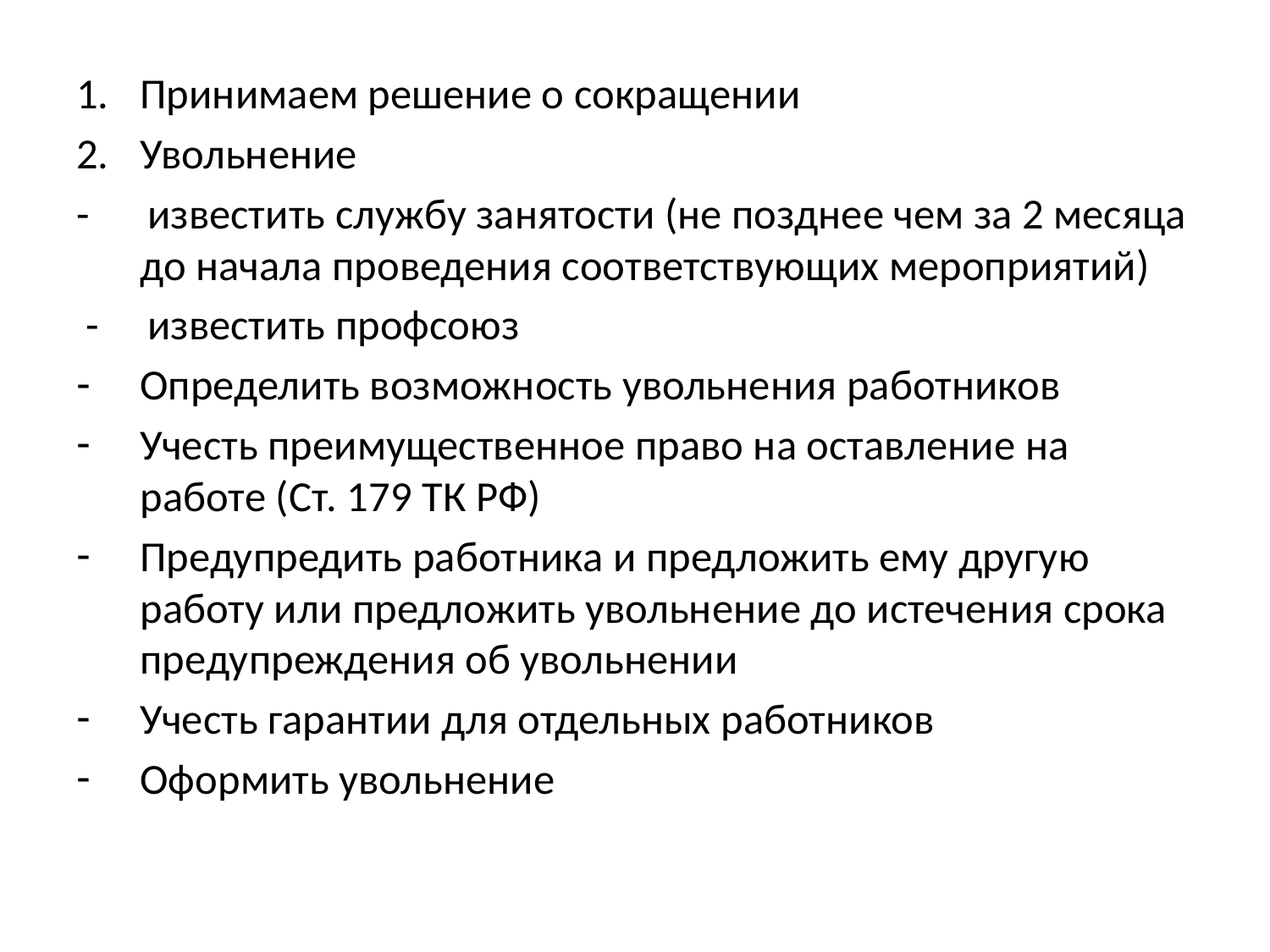

Принимаем решение о сокращении
Увольнение
-      известить службу занятости (не позднее чем за 2 месяца до начала проведения соответствующих мероприятий)
 -     известить профсоюз
Определить возможность увольнения работников
Учесть преимущественное право на оставление на работе (Ст. 179 ТК РФ)
Предупредить работника и предложить ему другую работу или предложить увольнение до истечения срока предупреждения об увольнении
Учесть гарантии для отдельных работников
Оформить увольнение